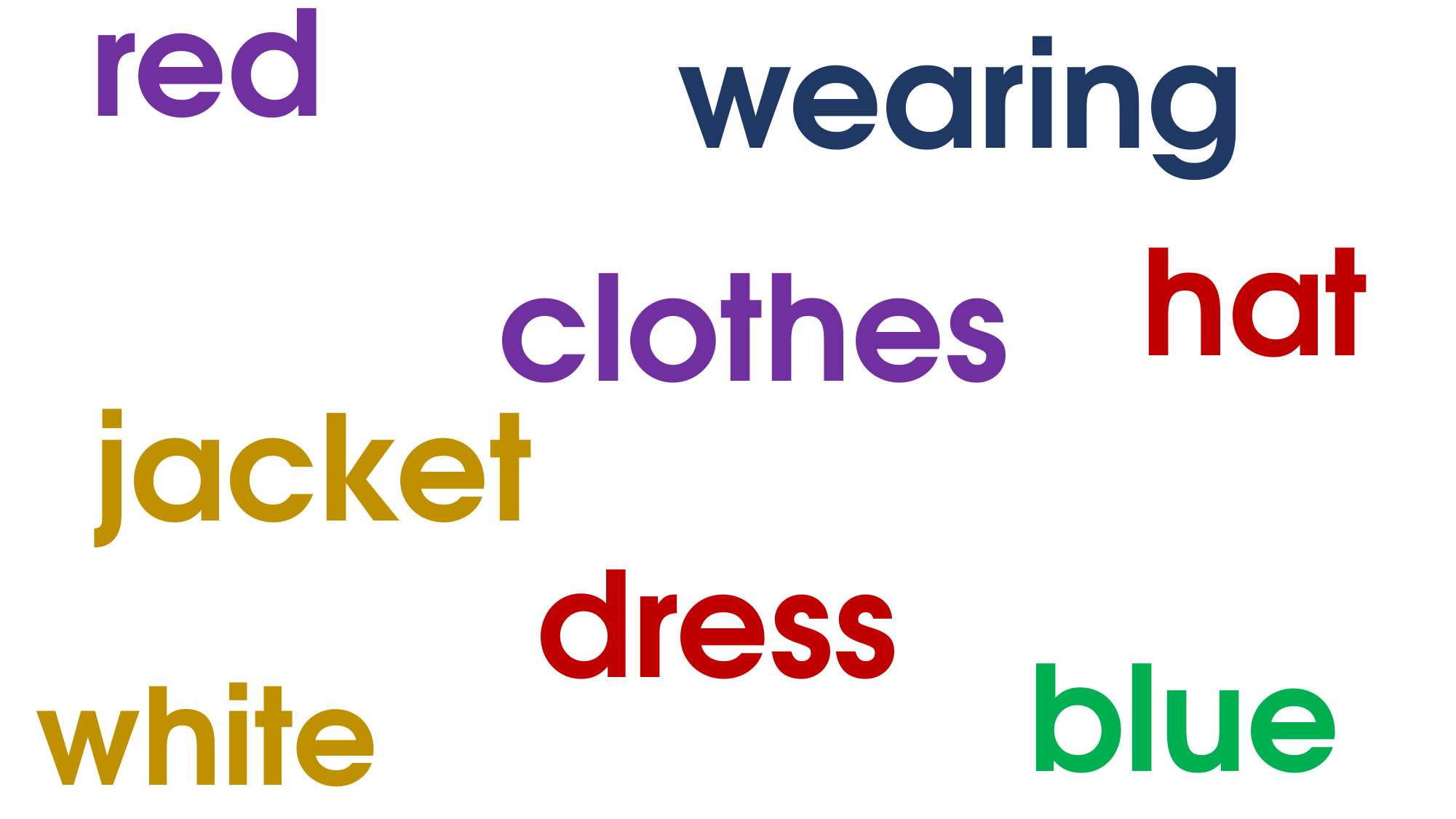

red
wearing
hat
clothes
jacket
dress
blue
white